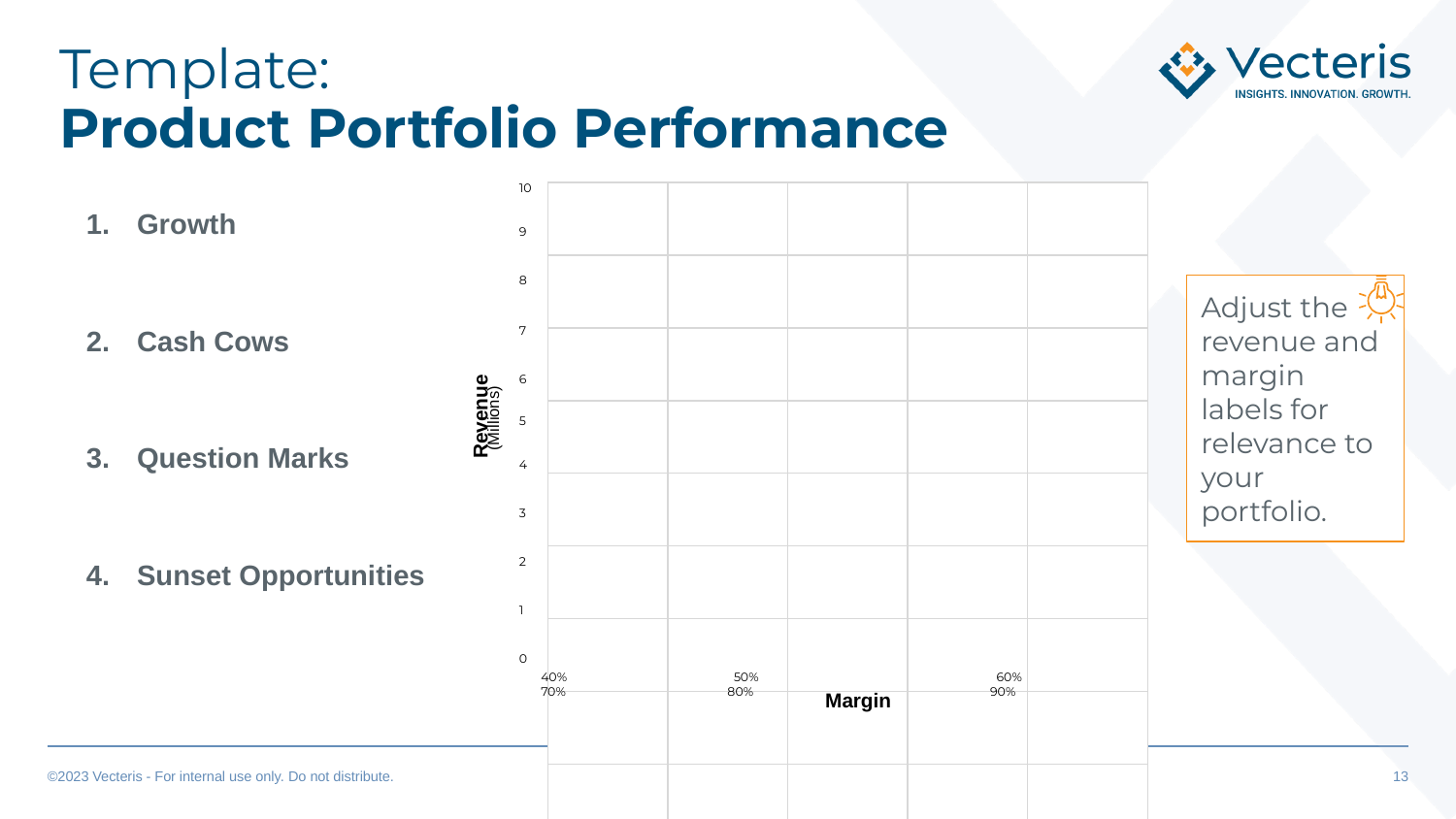

# Template:
Product Portfolio Performance
10

9

8

7

6

5

4

3

2

1

0
|  |  |  |  |  |
| --- | --- | --- | --- | --- |
|  |  |  |  |  |
|  |  |  |  |  |
|  |  |  |  |  |
|  |  |  |  |  |
|  |  |  |  |  |
|  |  |  |  |  |
|  |  |  |  |  |
|  |  |  |  |  |
|  |  |  |  |  |
Growth

Cash Cows

Question Marks

Sunset Opportunities

Adjust the revenue and margin labels for relevance to your portfolio.
Revenue
(Millions)
40%	               50%		      60%	                     70%	             80%		    90%
Margin